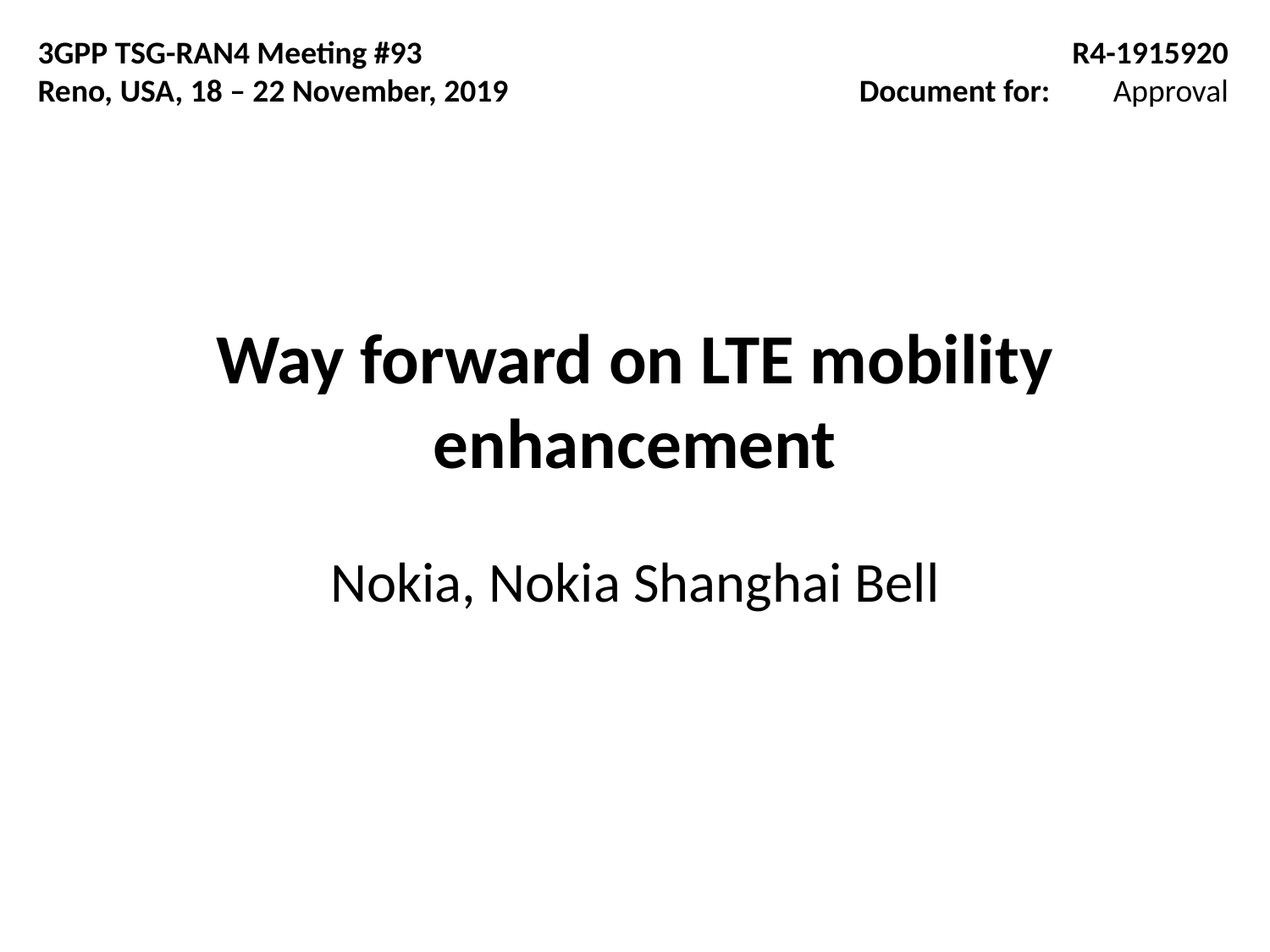

3GPP TSG-RAN4 Meeting #93
Reno, USA, 18 – 22 November, 2019
R4-1915920
Document for:	Approval
# Way forward on LTE mobility enhancement
Nokia, Nokia Shanghai Bell